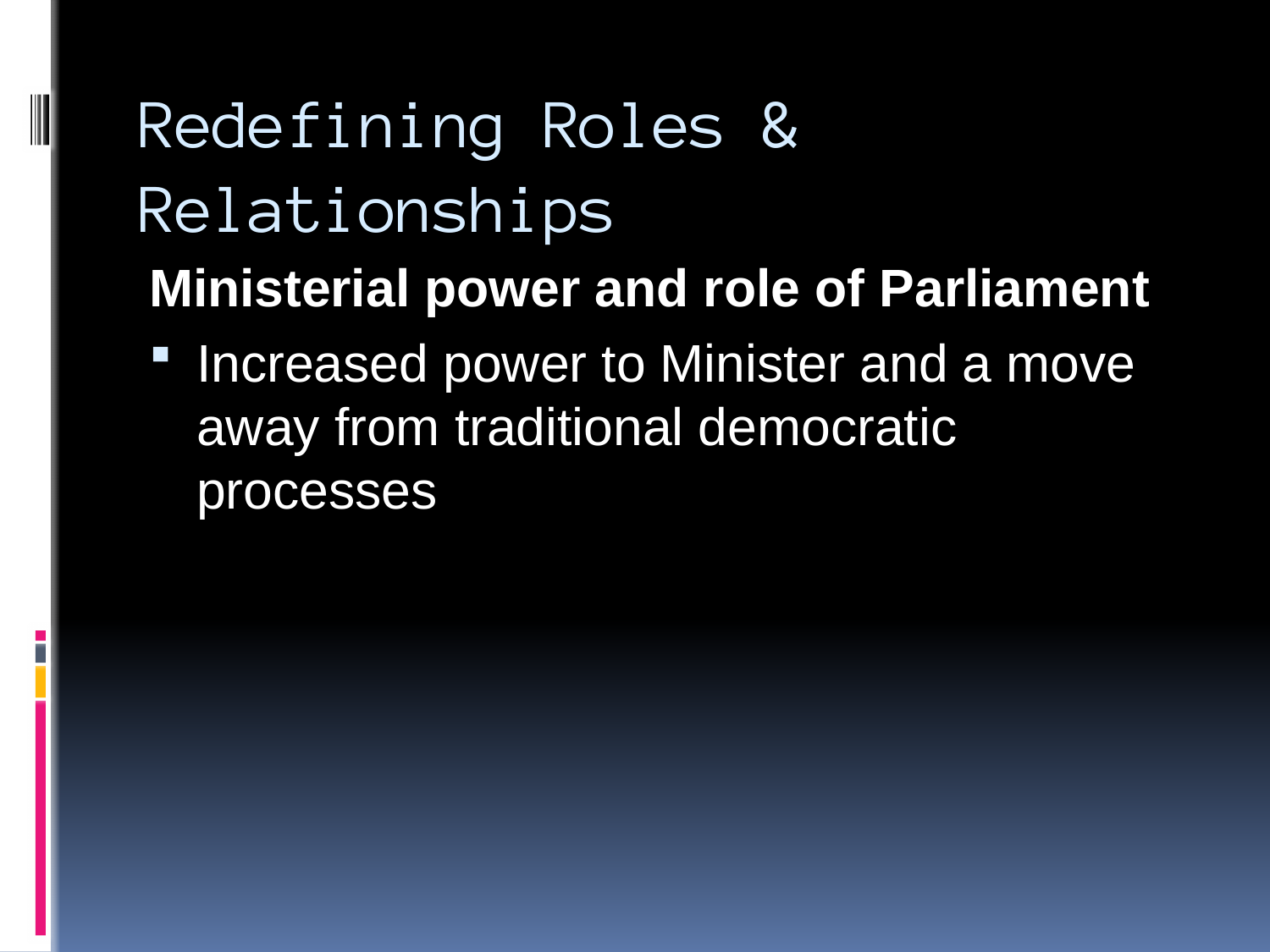

# Redefining Roles & Relationships
Ministerial power and role of Parliament
Increased power to Minister and a move away from traditional democratic processes